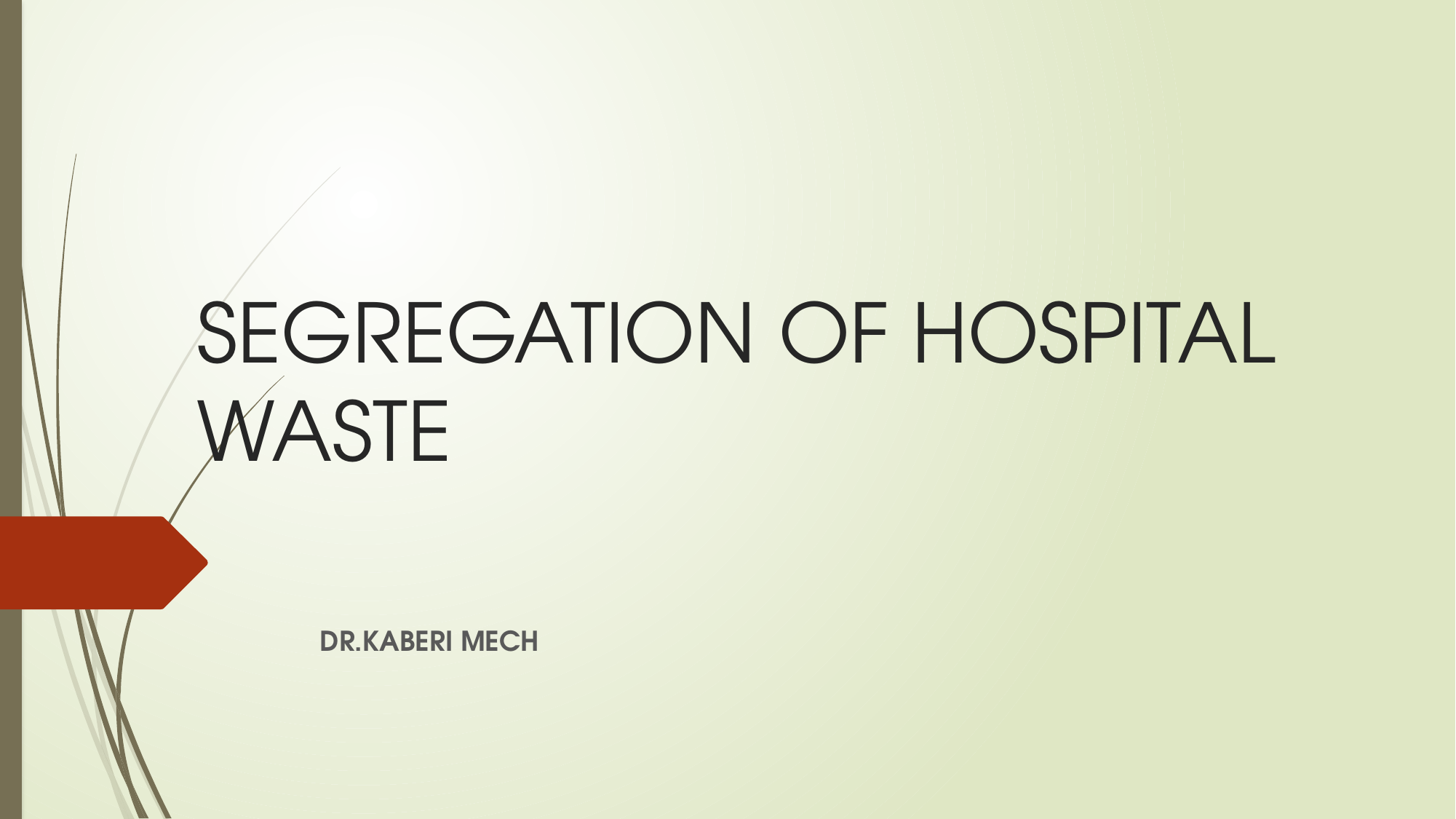

# SEGREGATION OF HOSPITAL  WASTE

DR.KABERI MECH